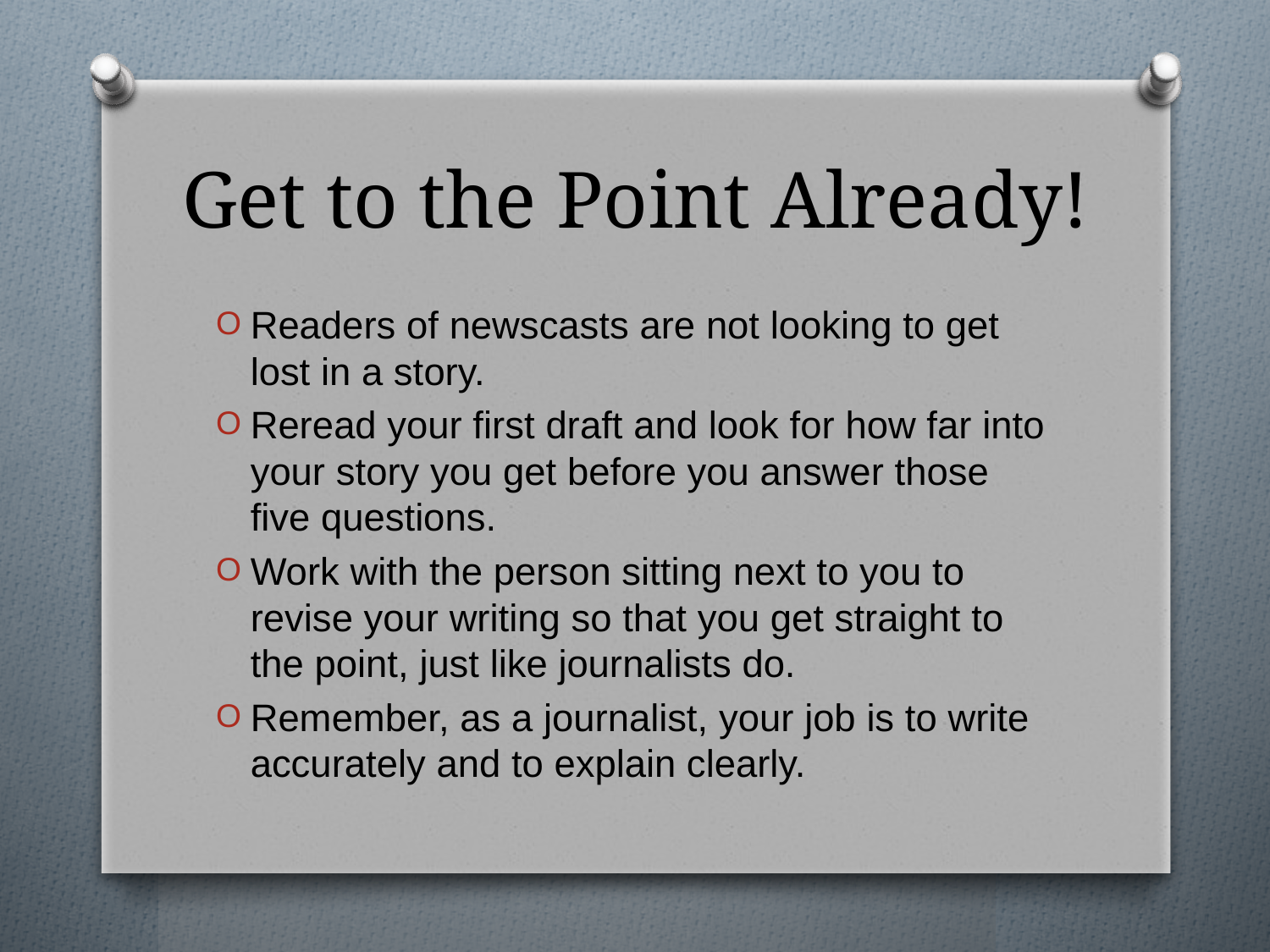

# Get to the Point Already!
Readers of newscasts are not looking to get lost in a story.
Reread your first draft and look for how far into your story you get before you answer those five questions.
Work with the person sitting next to you to revise your writing so that you get straight to the point, just like journalists do.
Remember, as a journalist, your job is to write accurately and to explain clearly.